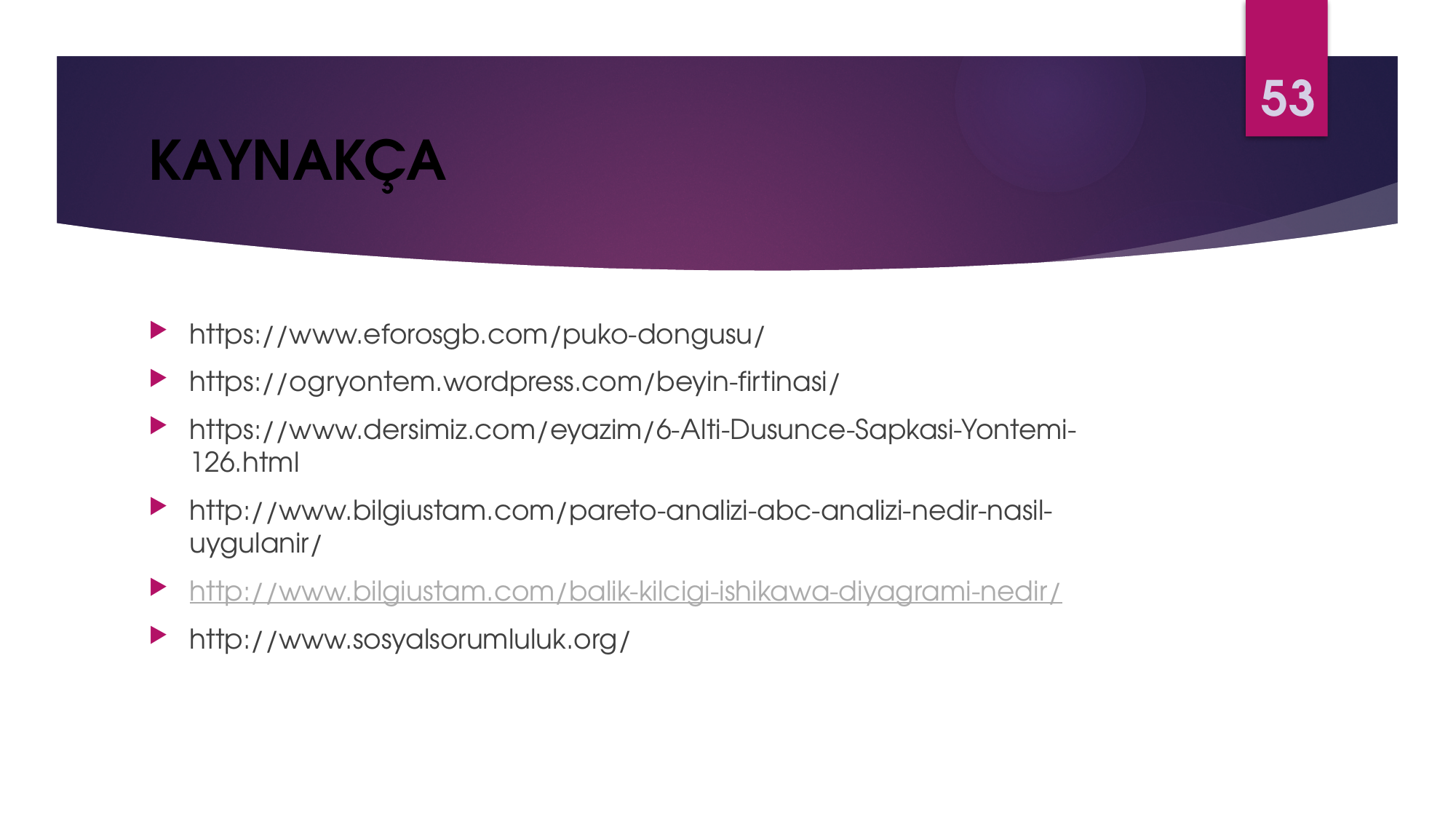

53
# KAYNAKÇA
https://www.eforosgb.com/puko-dongusu/
https://ogryontem.wordpress.com/beyin-firtinasi/
https://www.dersimiz.com/eyazim/6-Alti-Dusunce-Sapkasi-Yontemi-126.html
http://www.bilgiustam.com/pareto-analizi-abc-analizi-nedir-nasil-uygulanir/
http://www.bilgiustam.com/balik-kilcigi-ishikawa-diyagrami-nedir/
http://www.sosyalsorumluluk.org/